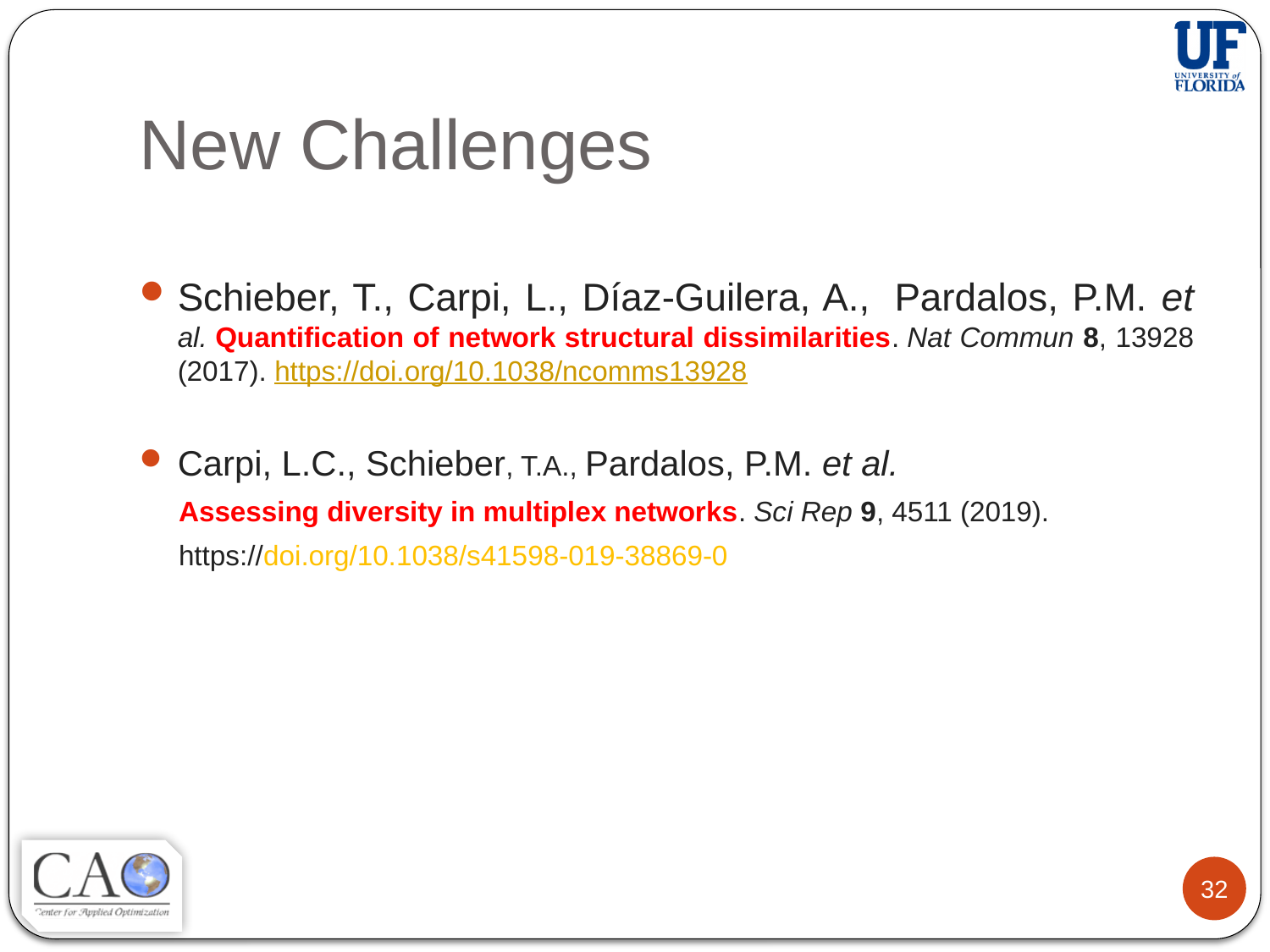

# New Challenges

Schieber, T., Carpi, L., Díaz-Guilera, A.,  Pardalos, P.M. et al. Quantification of network structural dissimilarities. Nat Commun 8, 13928 (2017). https://doi.org/10.1038/ncomms13928

Carpi, L.C., Schieber, T.A., Pardalos, P.M. et al.
     Assessing diversity in multiplex networks. Sci Rep 9, 4511 (2019).
     https://doi.org/10.1038/s41598-019-38869-0

32